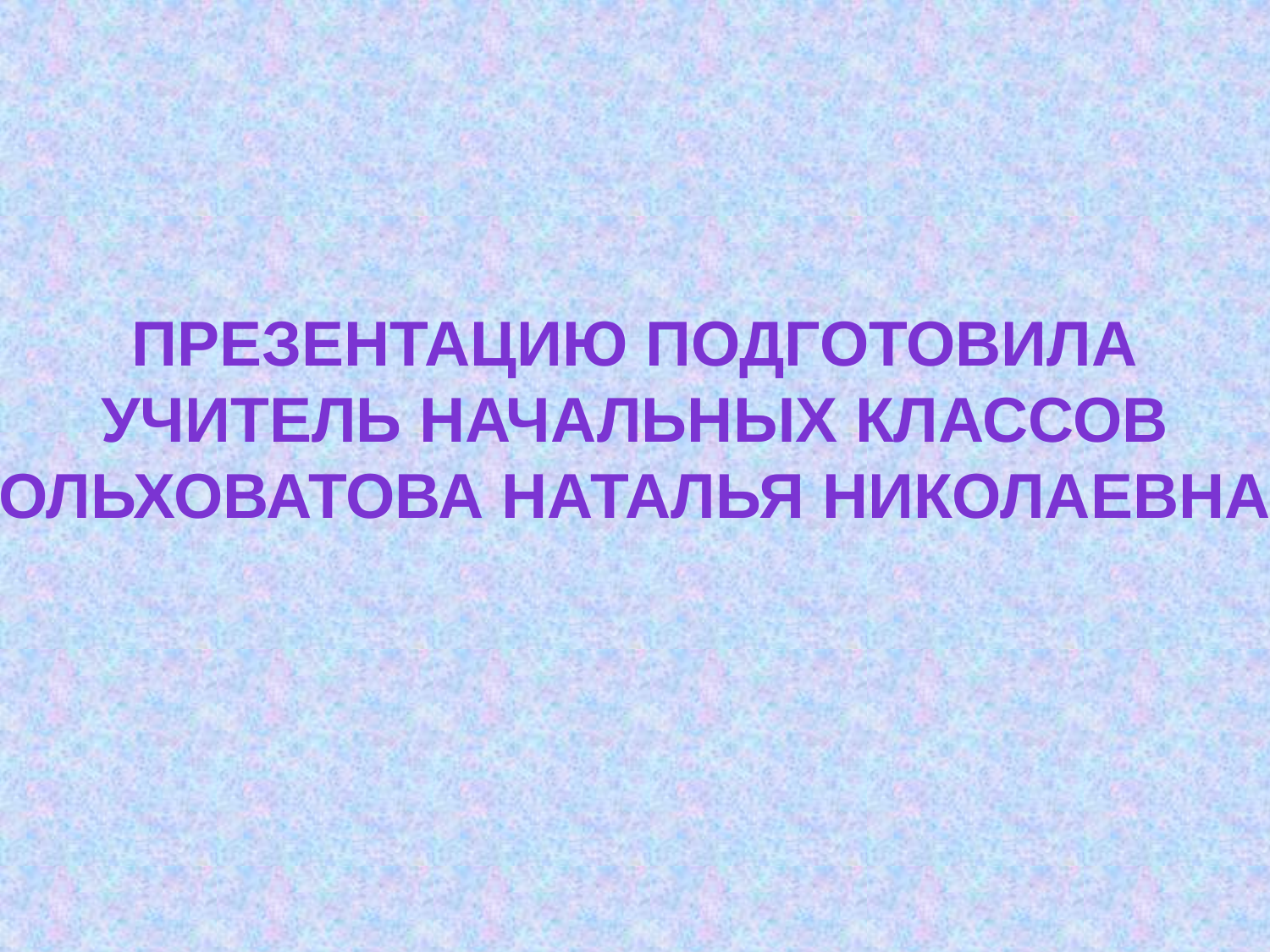

Презентацию подготовила
учитель начальных классов
Ольховатова Наталья Николаевна